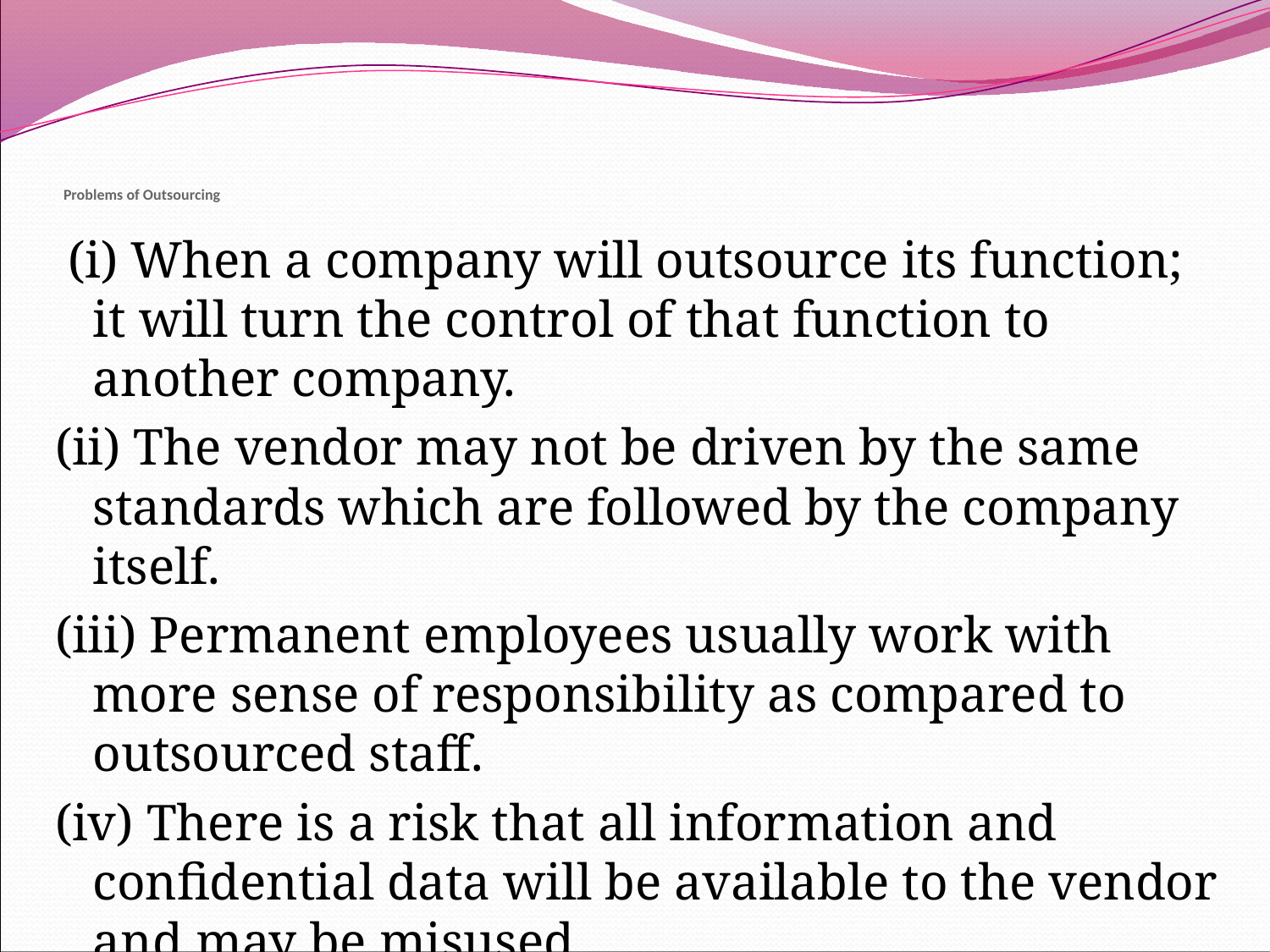

# Problems of Outsourcing
 (i) When a company will outsource its function; it will turn the control of that function to another company.
(ii) The vendor may not be driven by the same standards which are followed by the company itself.
(iii) Permanent employees usually work with more sense of responsibility as compared to outsourced staff.
(iv) There is a risk that all information and confidential data will be available to the vendor and may be misused.